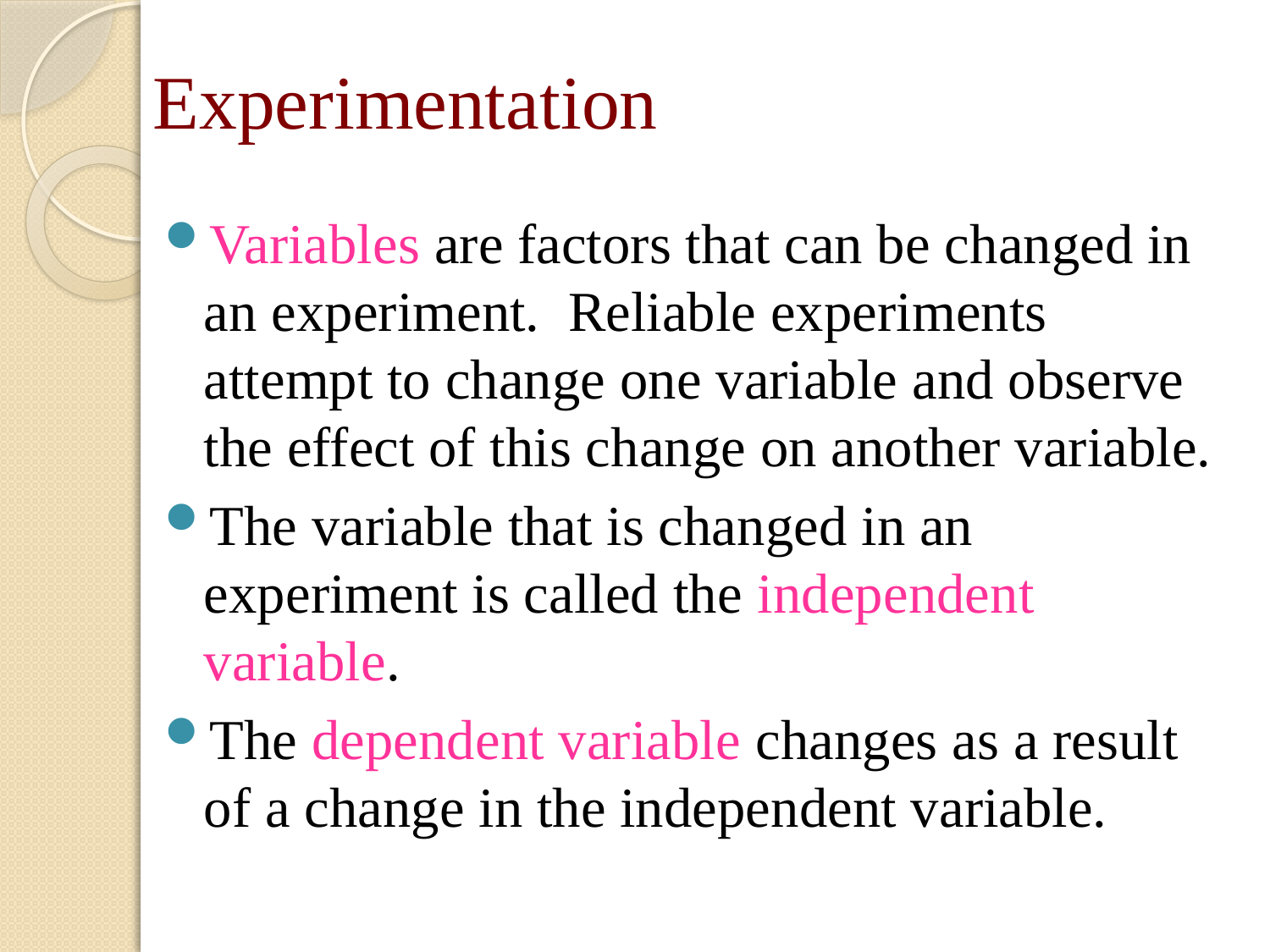

# Experimentation
Variables are factors that can be changed in an experiment.  Reliable experiments attempt to change one variable and observe the effect of this change on another variable.
The variable that is changed in an experiment is called the independent variable.
The dependent variable changes as a result of a change in the independent variable.